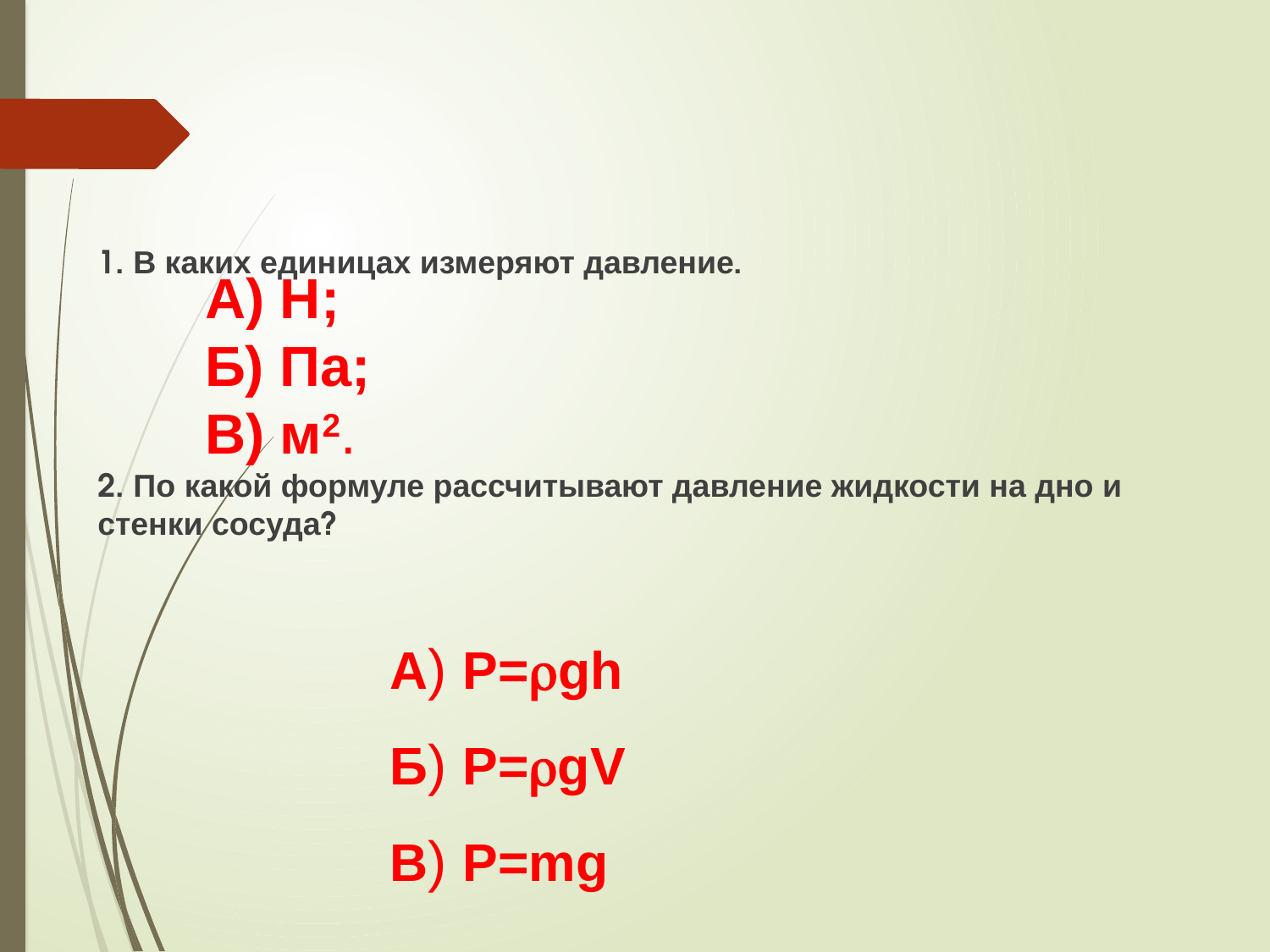

1. В каких единицах измеряют давление.

2. По какой формуле рассчитывают давление жидкости на дно и  стенки сосуда?

А) Н;
Б) Па;
В) м2.
А) P=ρgh
Б) P=ρgV
В) P=mg